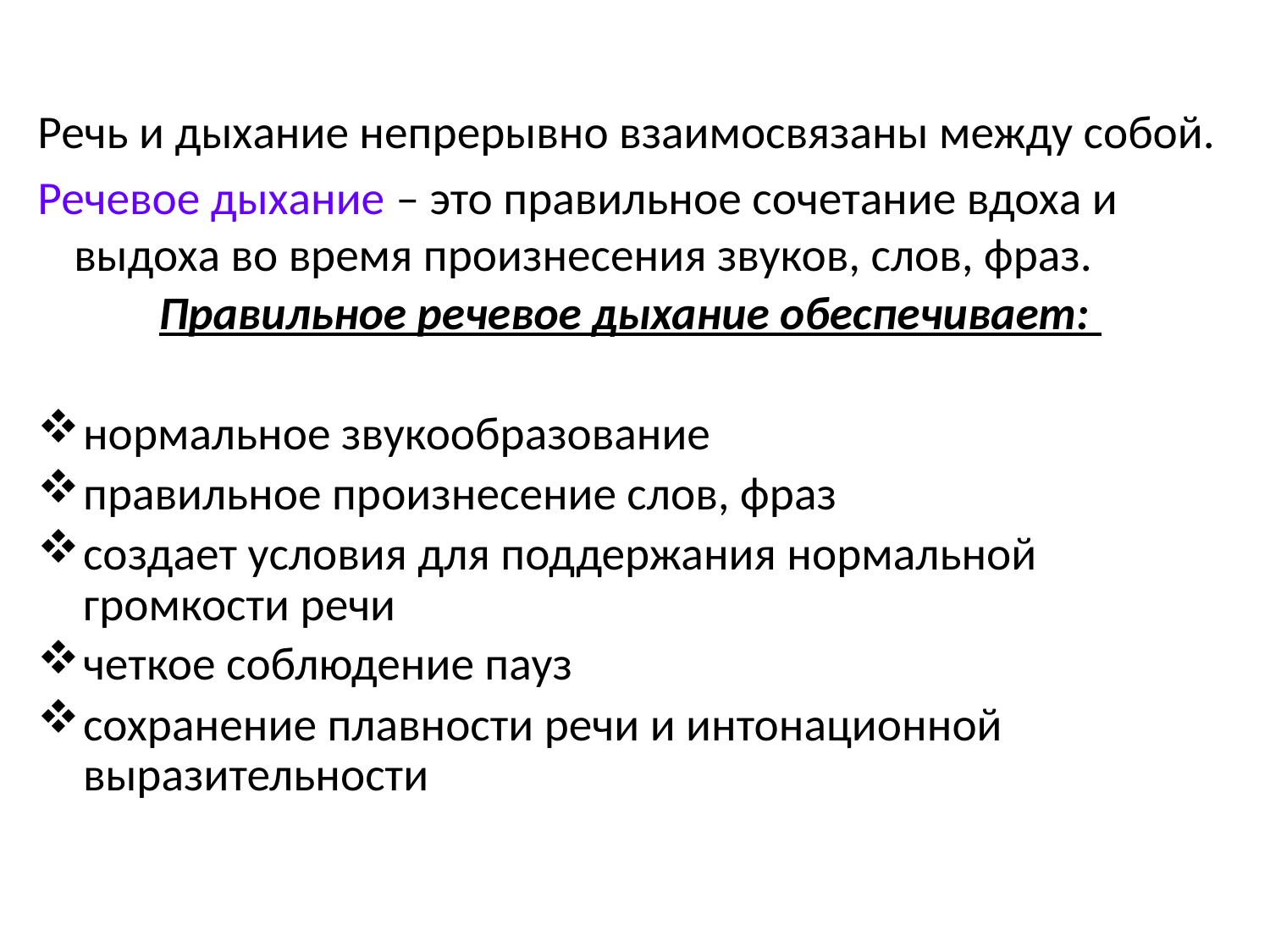

Речь и дыхание непрерывно взаимосвязаны между собой.
Речевое дыхание – это правильное сочетание вдоха и выдоха во время произнесения звуков, слов, фраз.
Правильное речевое дыхание обеспечивает:

нормальное звукообразование
правильное произнесение слов, фраз
создает условия для поддержания нормальной громкости речи
четкое соблюдение пауз
сохранение плавности речи и интонационной выразительности